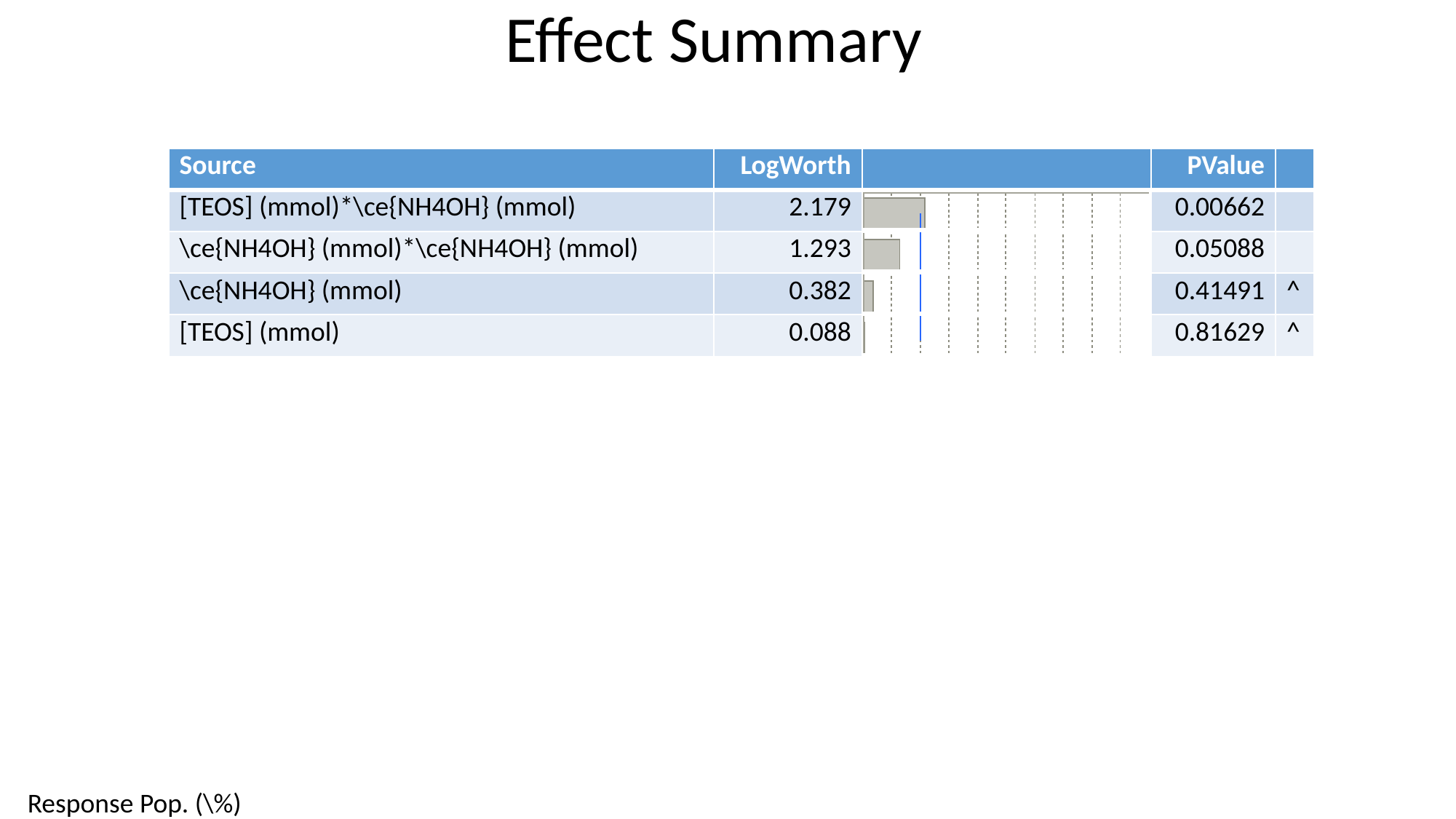

# Effect Summary
| Source | LogWorth |  | PValue |  |
| --- | --- | --- | --- | --- |
| [TEOS] (mmol)\*\ce{NH4OH} (mmol) | 2.179 |  | 0.00662 |  |
| \ce{NH4OH} (mmol)\*\ce{NH4OH} (mmol) | 1.293 |  | 0.05088 |  |
| \ce{NH4OH} (mmol) | 0.382 |  | 0.41491 | ^ |
| [TEOS] (mmol) | 0.088 |  | 0.81629 | ^ |
Response Pop. (\%)